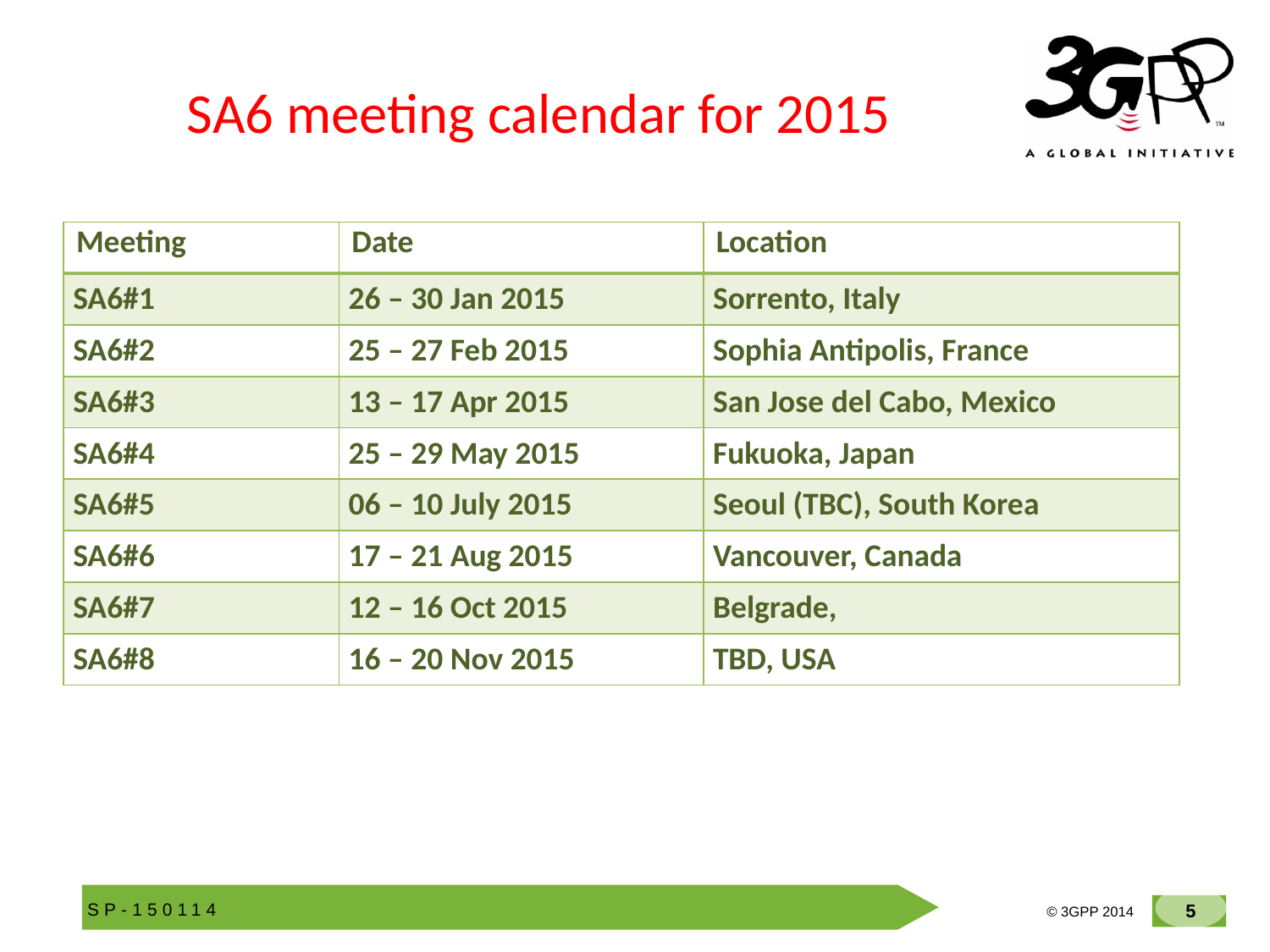

# SA6 meeting calendar for 2015
| Meeting | Date | Location |
| --- | --- | --- |
| SA6#1 | 26 – 30 Jan 2015 | Sorrento, Italy |
| SA6#2 | 25 – 27 Feb 2015 | Sophia Antipolis, France |
| SA6#3 | 13 – 17 Apr 2015 | San Jose del Cabo, Mexico |
| SA6#4 | 25 – 29 May 2015 | Fukuoka, Japan |
| SA6#5 | 06 – 10 July 2015 | Seoul (TBC), South Korea |
| SA6#6 | 17 – 21 Aug 2015 | Vancouver, Canada |
| SA6#7 | 12 – 16 Oct 2015 | Belgrade, |
| SA6#8 | 16 – 20 Nov 2015 | TBD, USA |